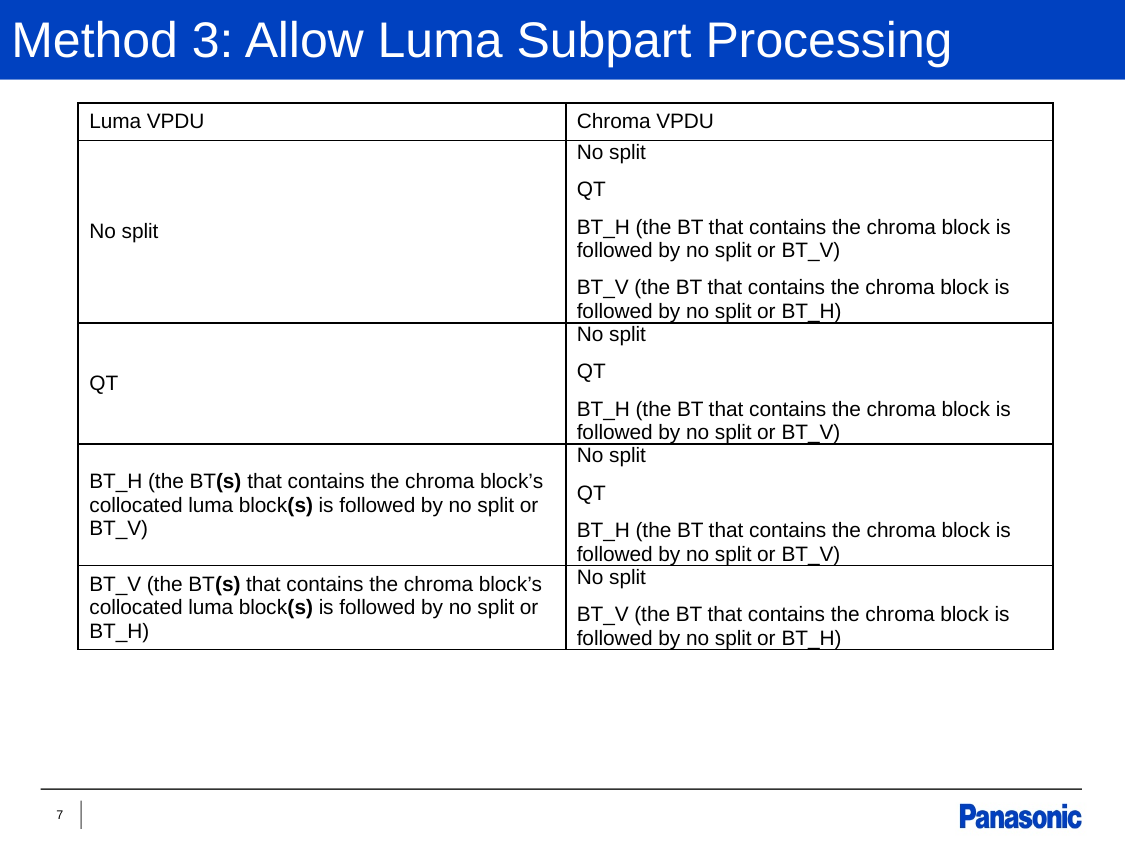

# Method 3: Allow Luma Subpart Processing
| Luma VPDU | Chroma VPDU |
| --- | --- |
| No split | No split QT BT\_H (the BT that contains the chroma block is followed by no split or BT\_V) BT\_V (the BT that contains the chroma block is followed by no split or BT\_H) |
| QT | No split QT BT\_H (the BT that contains the chroma block is followed by no split or BT\_V) |
| BT\_H (the BT(s) that contains the chroma block’s collocated luma block(s) is followed by no split or BT\_V) | No split QT BT\_H (the BT that contains the chroma block is followed by no split or BT\_V) |
| BT\_V (the BT(s) that contains the chroma block’s collocated luma block(s) is followed by no split or BT\_H) | No split BT\_V (the BT that contains the chroma block is followed by no split or BT\_H) |